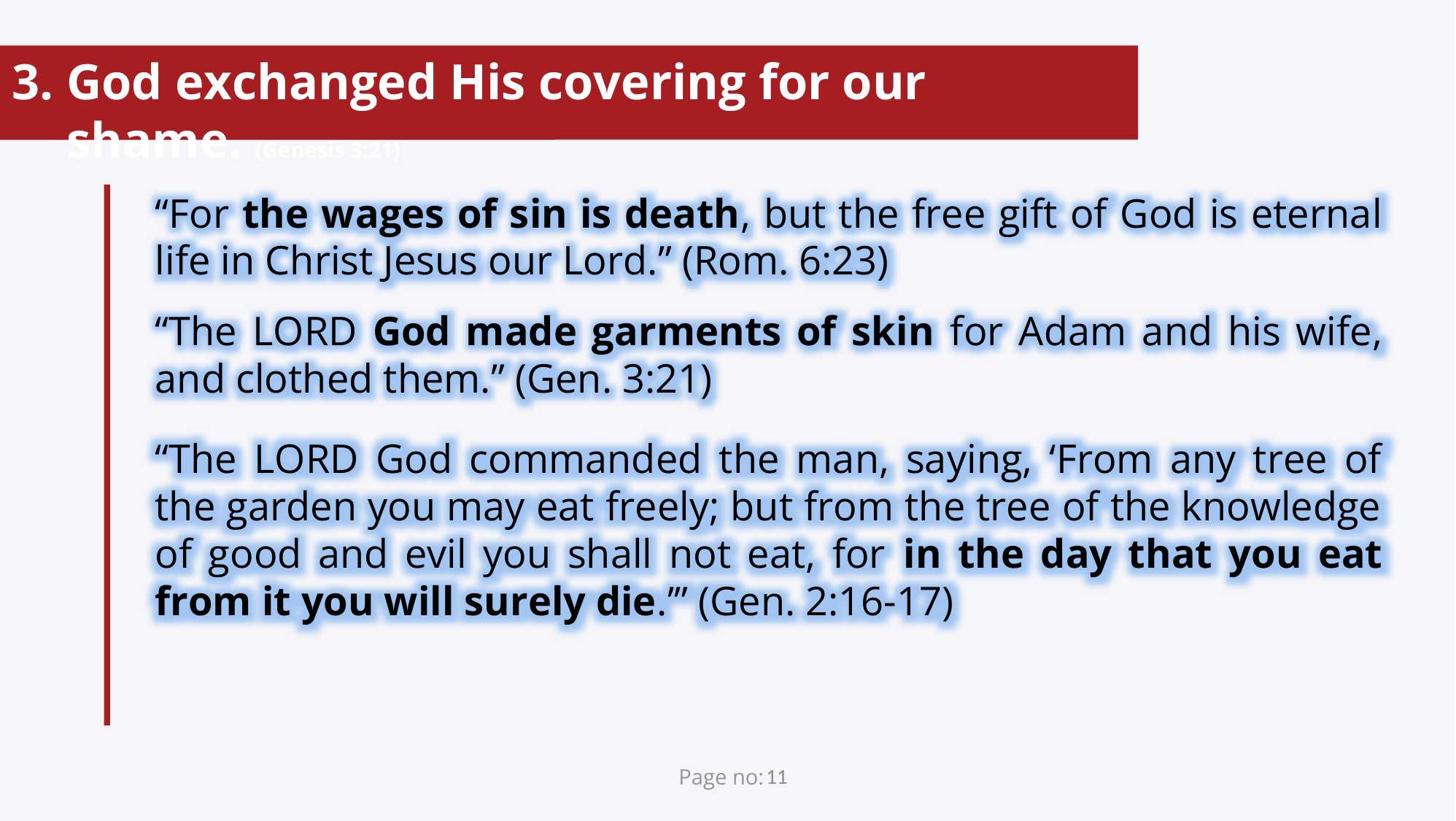

God exchanged His covering for our shame. (Genesis 3:21)

“For the wages of sin is death, but the free gift of God is eternal life in Christ Jesus our Lord.” (Rom. 6:23)
“The Lord God made garments of skin for Adam and his wife, and clothed them.” (Gen. 3:21)
“The Lord God commanded the man, saying, ‘From any tree of the garden you may eat freely; but from the tree of the knowledge of good and evil you shall not eat, for in the day that you eat from it you will surely die.’” (Gen. 2:16-17)